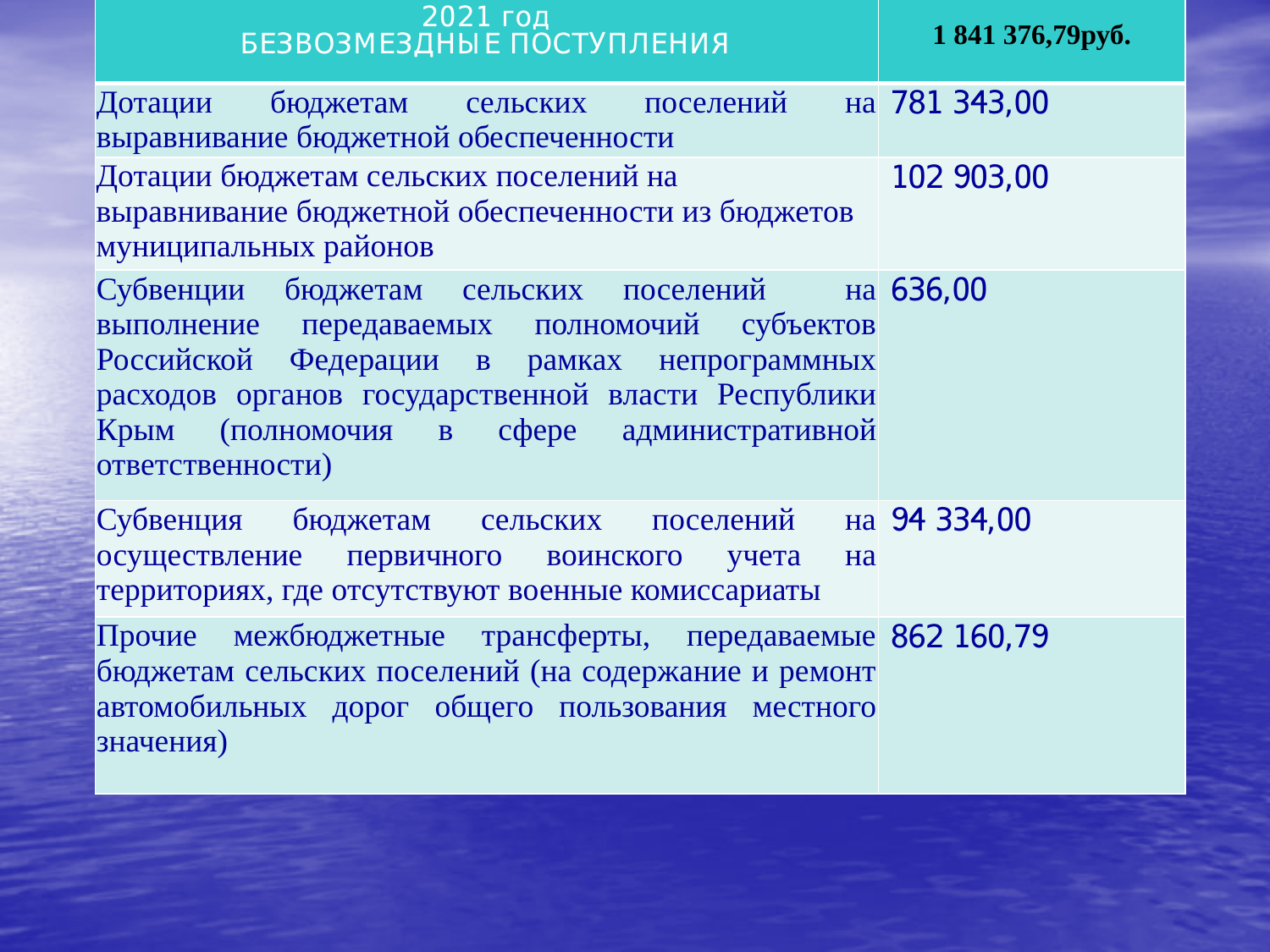

| 2021 год БЕЗВОЗМЕЗДНЫЕ ПОСТУПЛЕНИЯ | 1 841 376,79руб. |
| --- | --- |
| Дотации бюджетам сельских поселений на выравнивание бюджетной обеспеченности | 781 343,00 |
| Дотации бюджетам сельских поселений на выравнивание бюджетной обеспеченности из бюджетов муниципальных районов | 102 903,00 |
| Субвенции бюджетам сельских поселений на выполнение передаваемых полномочий субъектов Российской Федерации в рамках непрограммных расходов органов государственной власти Республики Крым (полномочия в сфере административной ответственности) | 636,00 |
| Субвенция бюджетам сельских поселений на осуществление первичного воинского учета на территориях, где отсутствуют военные комиссариаты | 94 334,00 |
| Прочие межбюджетные трансферты, передаваемые бюджетам сельских поселений (на содержание и ремонт автомобильных дорог общего пользования местного значения) | 862 160,79 |